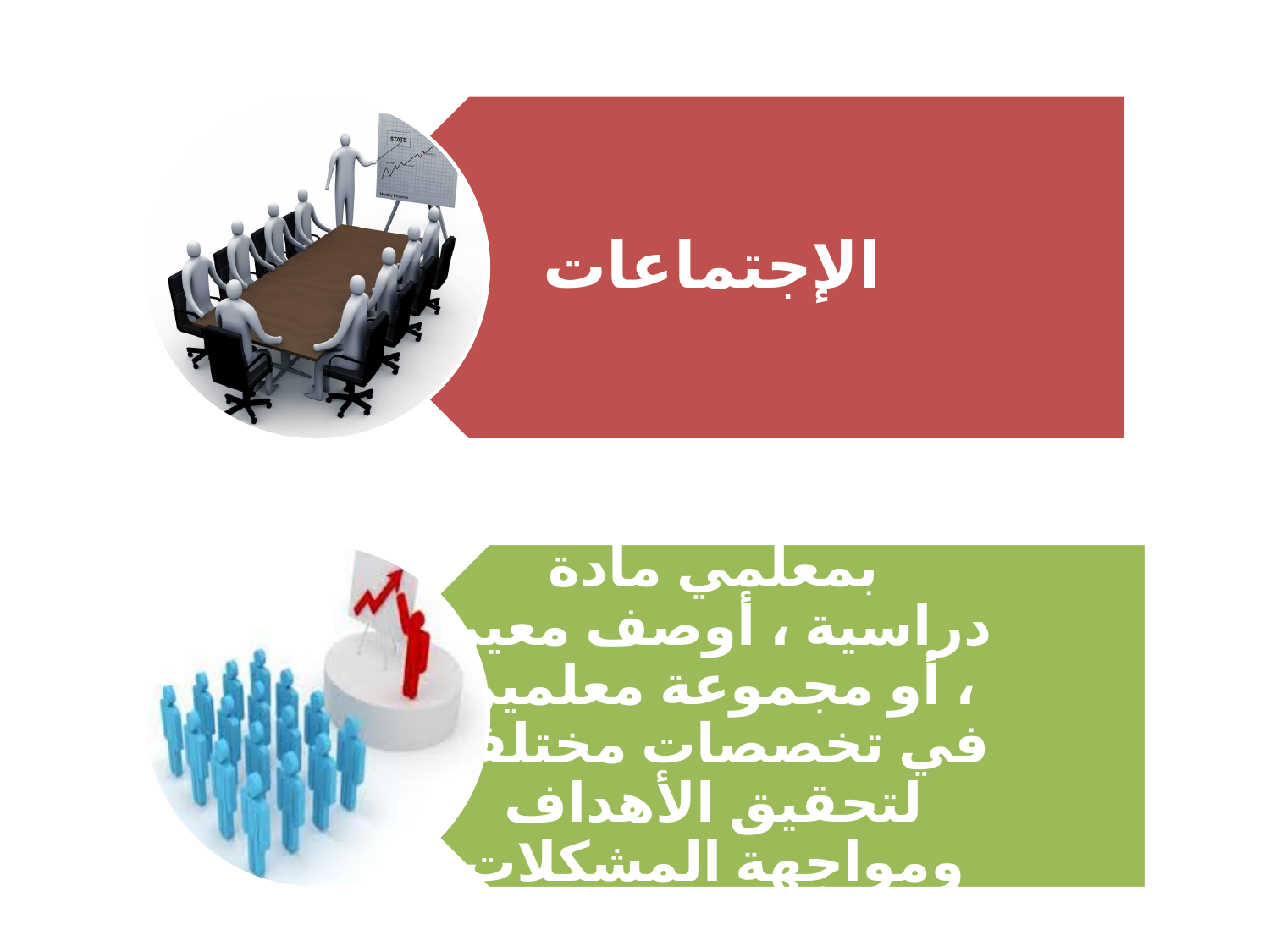

الإجتماعات
هي لقاءات تربوية بمعلمي مادة دراسية ، أوصف معين ، أو مجموعة معلمين في تخصصات مختلفة لتحقيق الأهداف ومواجهة المشكلات التربوية